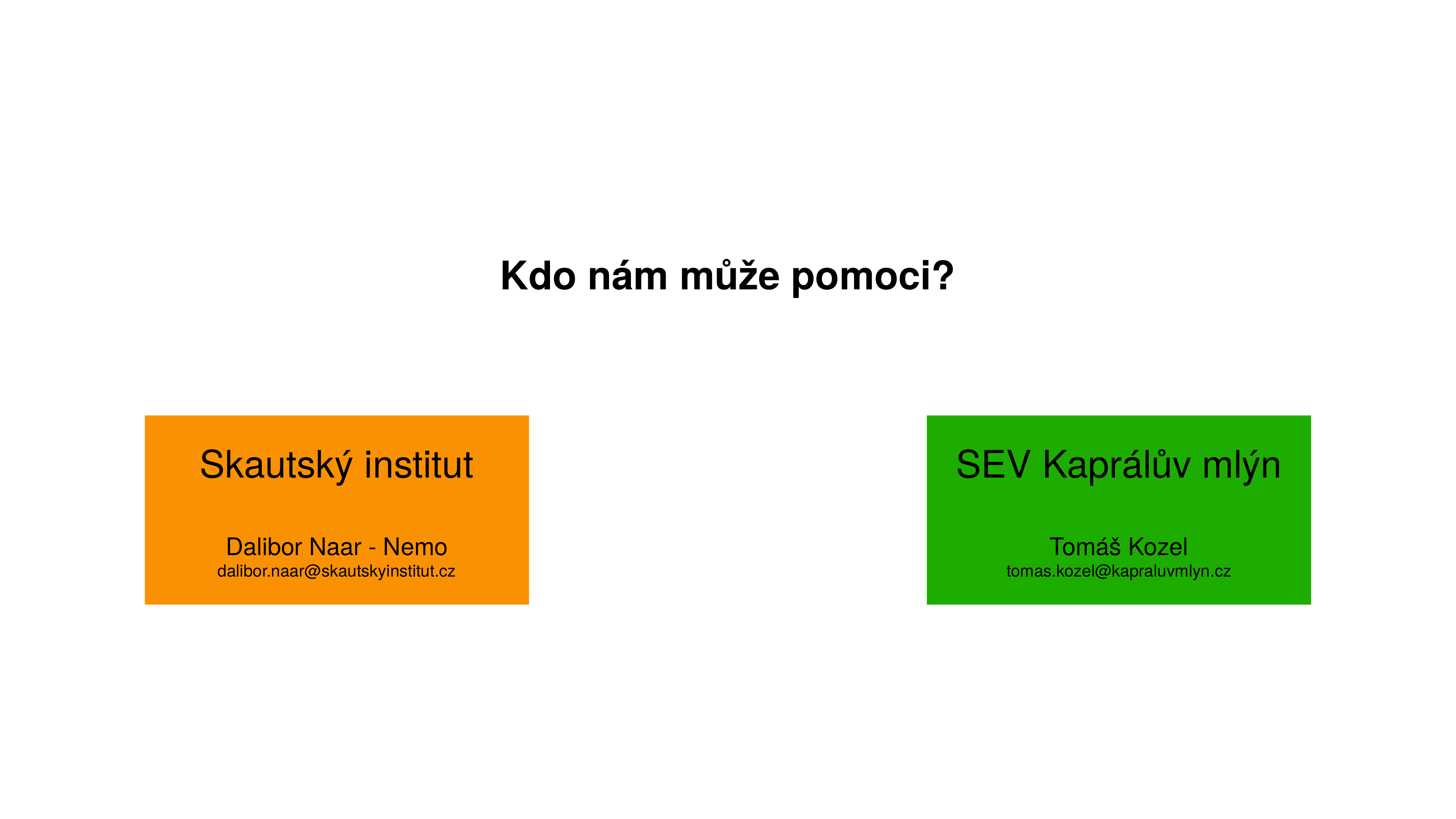

Kdo nám může pomoci?
Skautský institut

Dalibor Naar - Nemo
dalibor.naar@skautskyinstitut.cz
SEV Kaprálův mlýn

Tomáš Kozel
tomas.kozel@kapraluvmlyn.cz